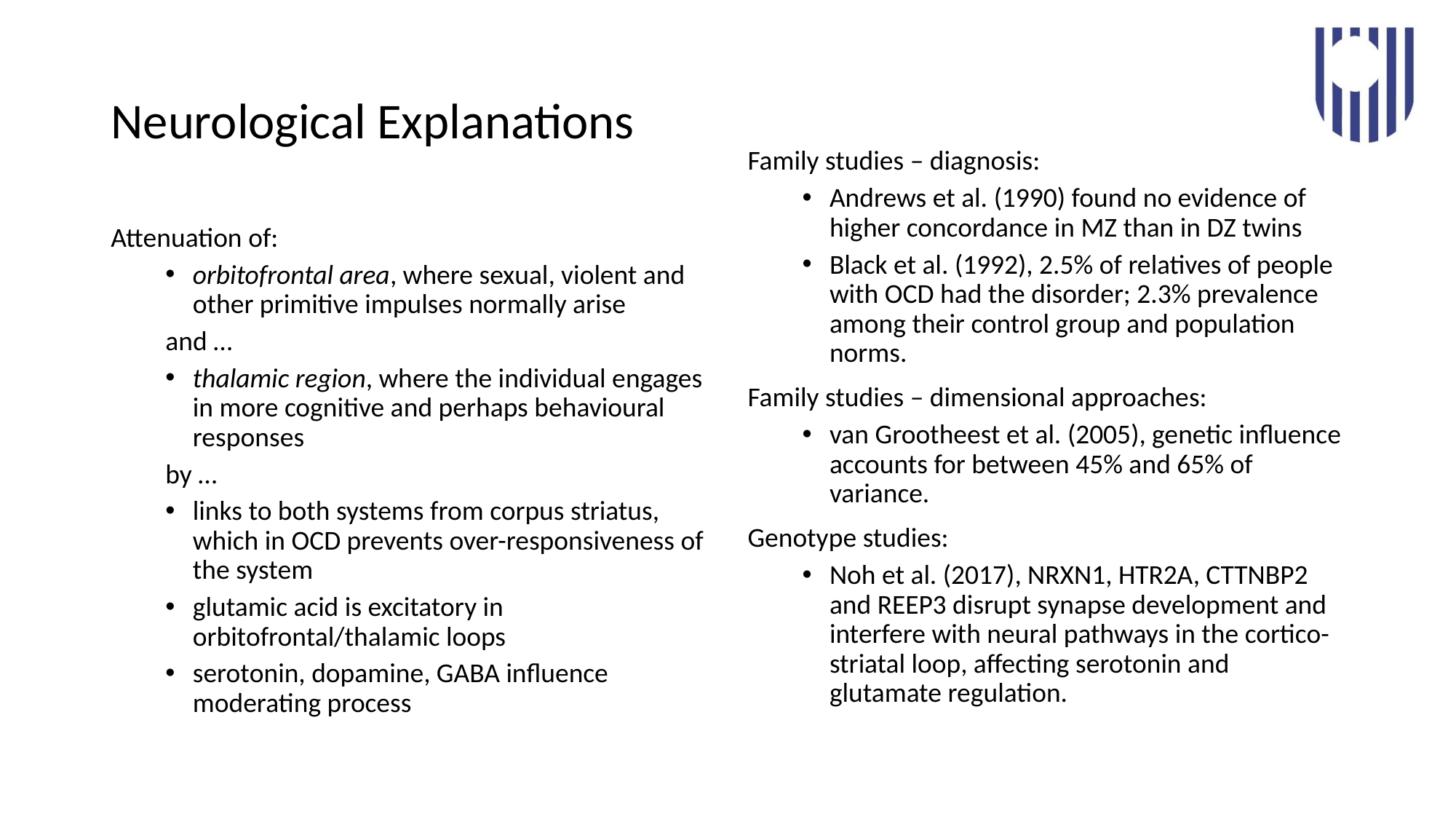

# Neurological Explanations
Family studies – diagnosis:
Andrews et al. (1990) found no evidence of higher concordance in MZ than in DZ twins
Black et al. (1992), 2.5% of relatives of people with OCD had the disorder; 2.3% prevalence among their control group and population norms.
Family studies – dimensional approaches:
van Grootheest et al. (2005), genetic influence accounts for between 45% and 65% of variance.
Genotype studies:
Noh et al. (2017), NRXN1, HTR2A, CTTNBP2 and REEP3 disrupt synapse development and interfere with neural pathways in the cortico-striatal loop, affecting serotonin and glutamate regulation.
Attenuation of:
orbitofrontal area, where sexual, violent and other primitive impulses normally arise
and …
thalamic region, where the individual engages in more cognitive and perhaps behavioural responses
by …
links to both systems from corpus striatus, which in OCD prevents over-responsiveness of the system
glutamic acid is excitatory in orbitofrontal/thalamic loops
serotonin, dopamine, GABA influence moderating process